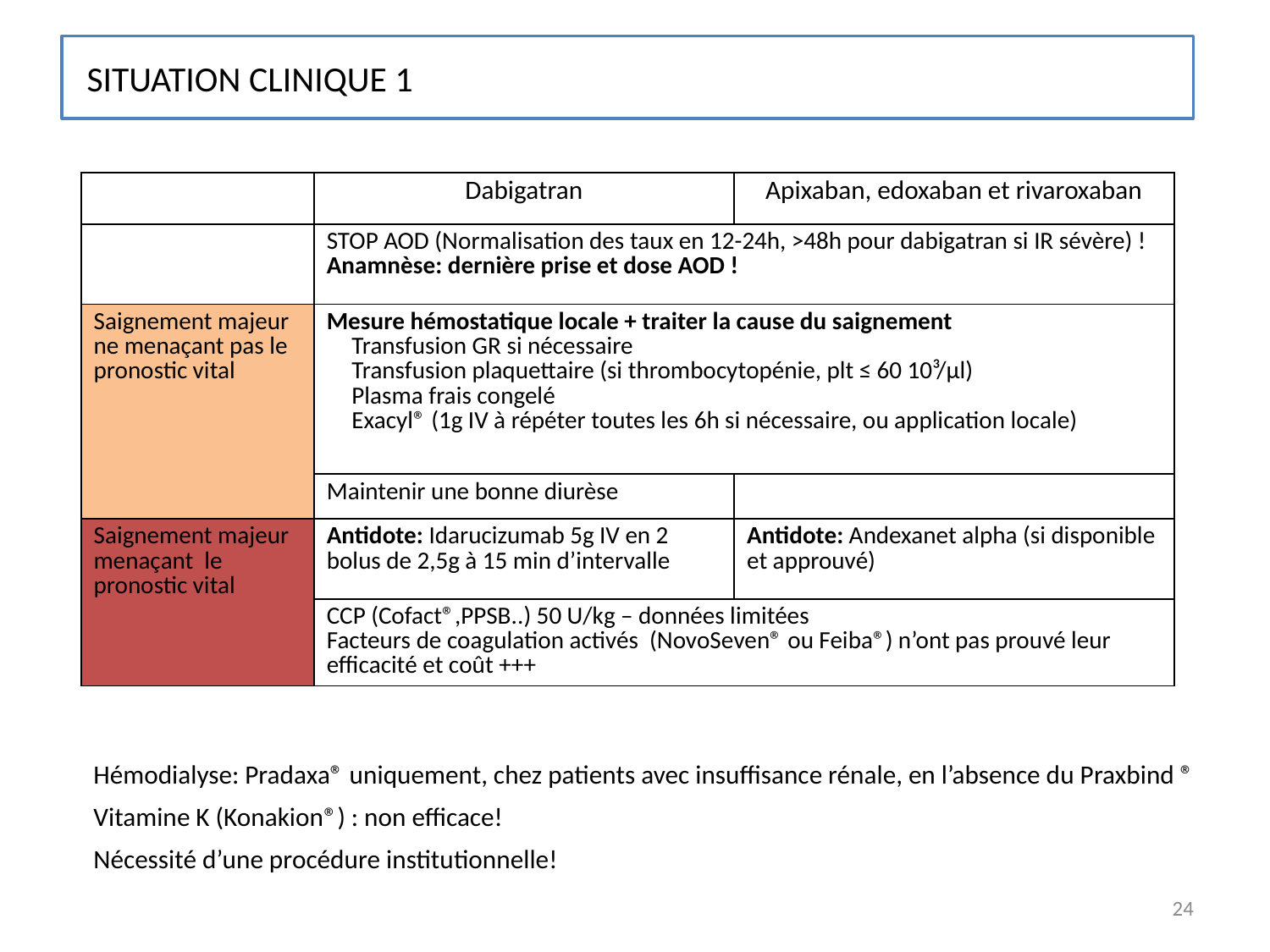

SITUATION CLINIQUE 1
|  | Dabigatran | Apixaban, edoxaban et rivaroxaban |
| --- | --- | --- |
|  | STOP AOD (Normalisation des taux en 12-24h, >48h pour dabigatran si IR sévère) ! Anamnèse: dernière prise et dose AOD ! |  |
| Saignement majeur ne menaçant pas le pronostic vital | Mesure hémostatique locale + traiter la cause du saignement Transfusion GR si nécessaire Transfusion plaquettaire (si thrombocytopénie, plt ≤ 60 10³/µl) Plasma frais congelé Exacyl® (1g IV à répéter toutes les 6h si nécessaire, ou application locale) |  |
|  | Maintenir une bonne diurèse |  |
| Saignement majeur menaçant le pronostic vital | Antidote: Idarucizumab 5g IV en 2 bolus de 2,5g à 15 min d’intervalle | Antidote: Andexanet alpha (si disponible et approuvé) |
|  | CCP (Cofact®,PPSB..) 50 U/kg – données limitées Facteurs de coagulation activés (NovoSeven® ou Feiba®) n’ont pas prouvé leur efficacité et coût +++ |  |
Hémodialyse: Pradaxa® uniquement, chez patients avec insuffisance rénale, en l’absence du Praxbind ®
Vitamine K (Konakion®) : non efficace!
Nécessité d’une procédure institutionnelle!
24